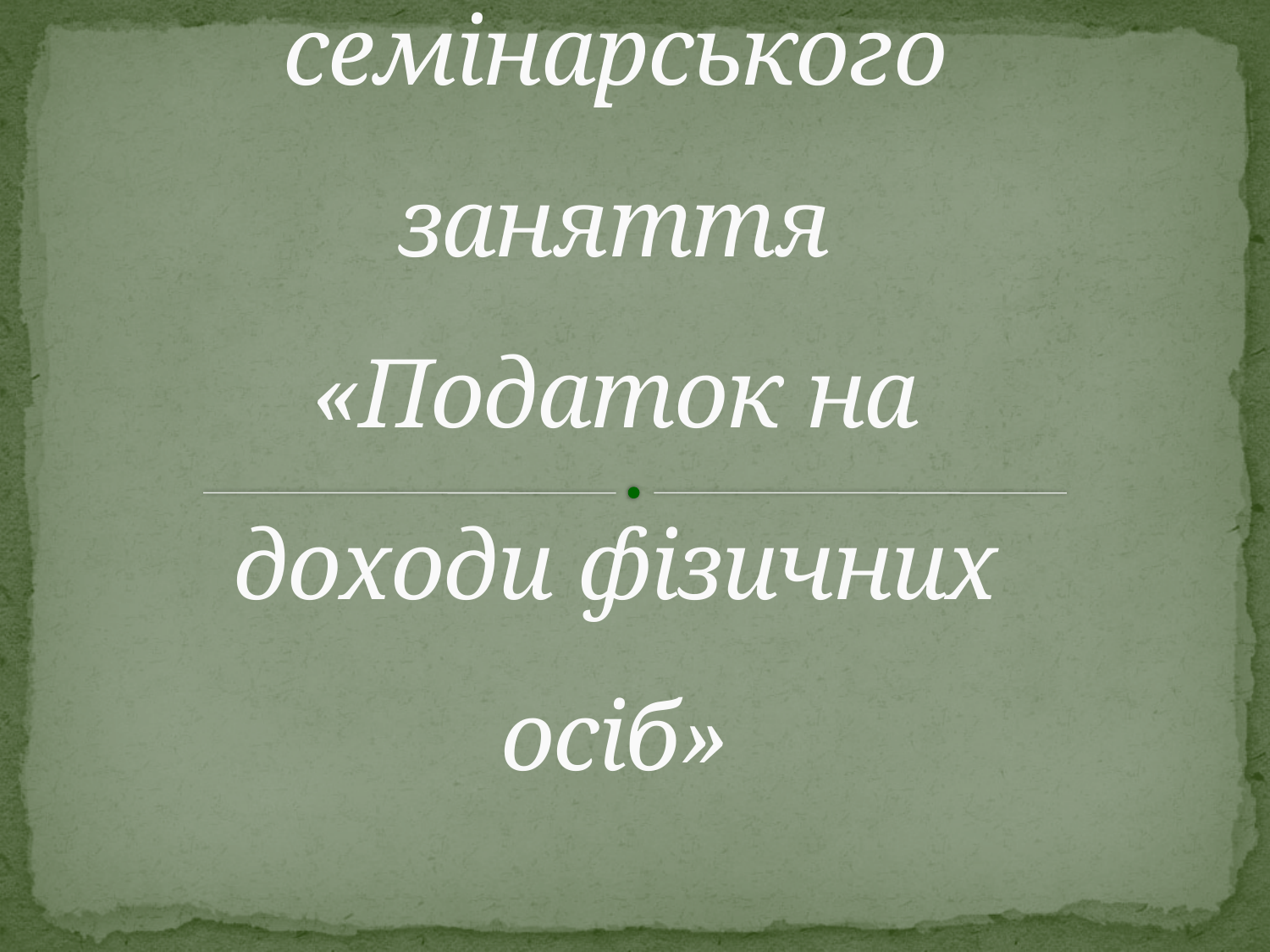

# Тема семінарського заняття «Податок на доходи фізичних осіб»